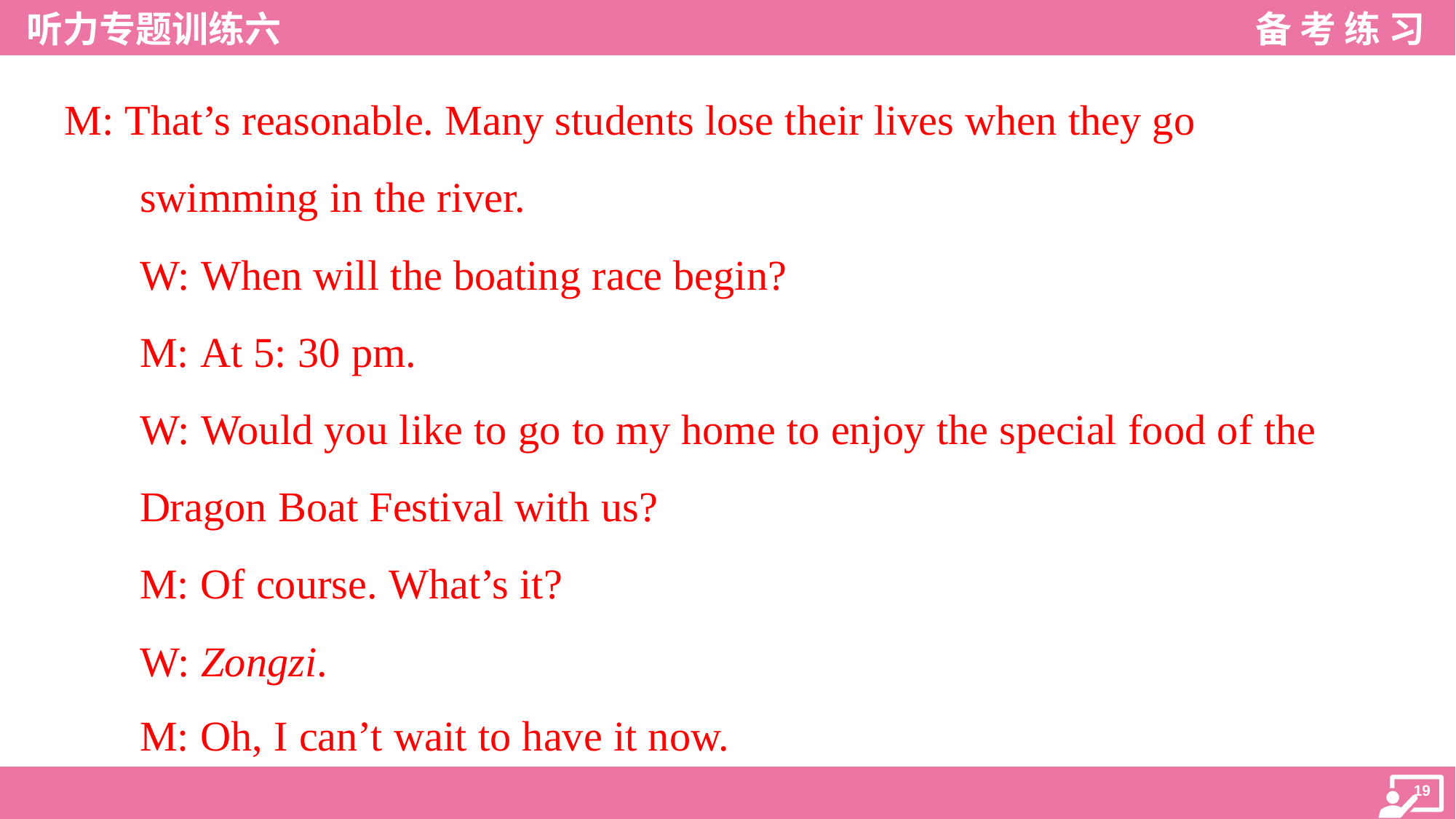

M: That’s reasonable. Many students lose their lives when they go
swimming in the river.
W: When will the boating race begin?
M: At 5: 30 pm.
W: Would you like to go to my home to enjoy the special food of the
Dragon Boat Festival with us?
M: Of course. What’s it?
W: Zongzi.
M: Oh, I can’t wait to have it now.